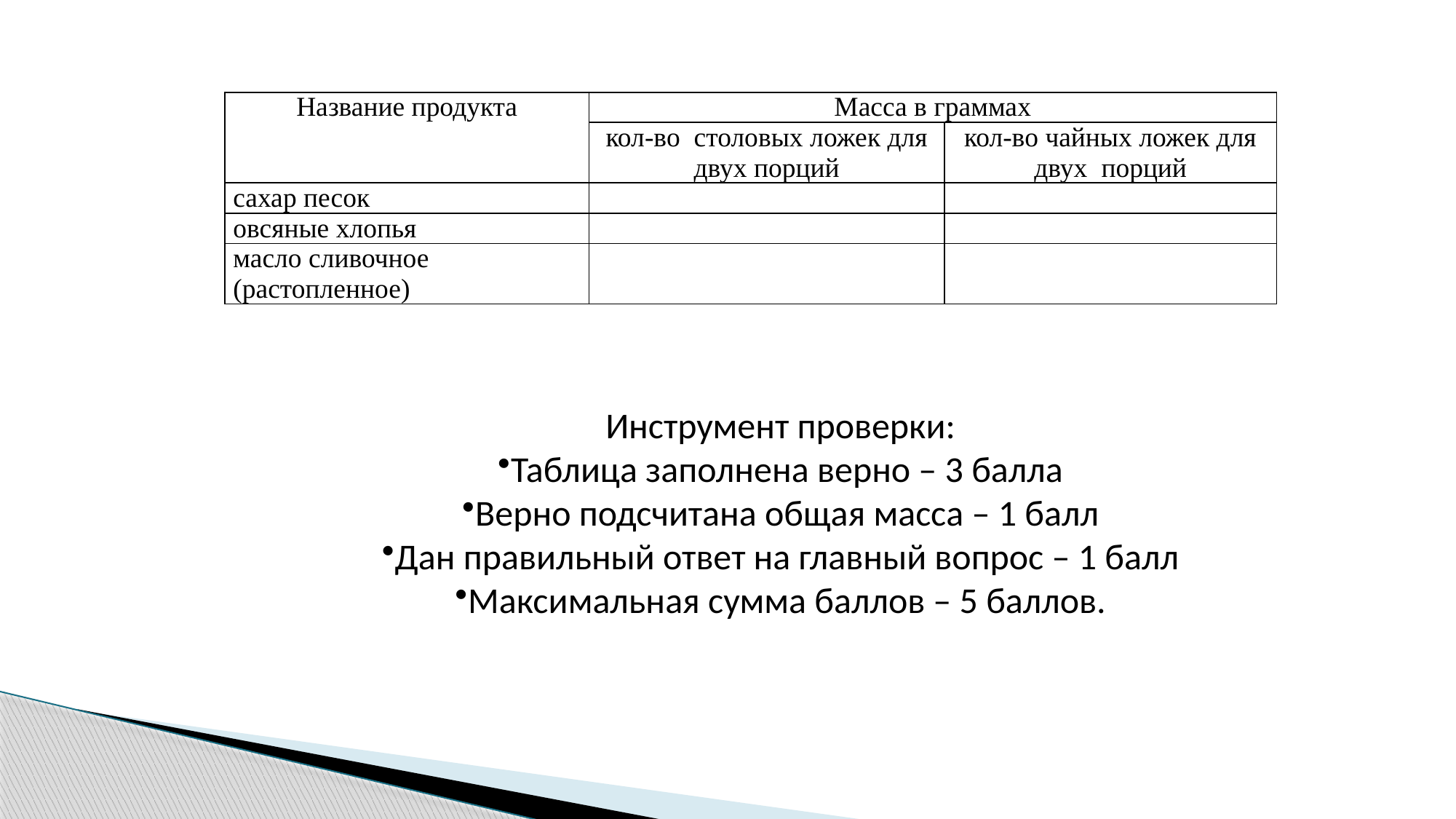

| Название продукта | Масса в граммах |  |
| --- | --- | --- |
|  | кол-во столовых ложек для двух порций | кол-во чайных ложек для двух порций |
| сахар песок |  |  |
| овсяные хлопья |  |  |
| масло сливочное (растопленное) |  |  |
Инструмент проверки:
Таблица заполнена верно – 3 балла
Верно подсчитана общая масса – 1 балл
Дан правильный ответ на главный вопрос – 1 балл
Максимальная сумма баллов – 5 баллов.